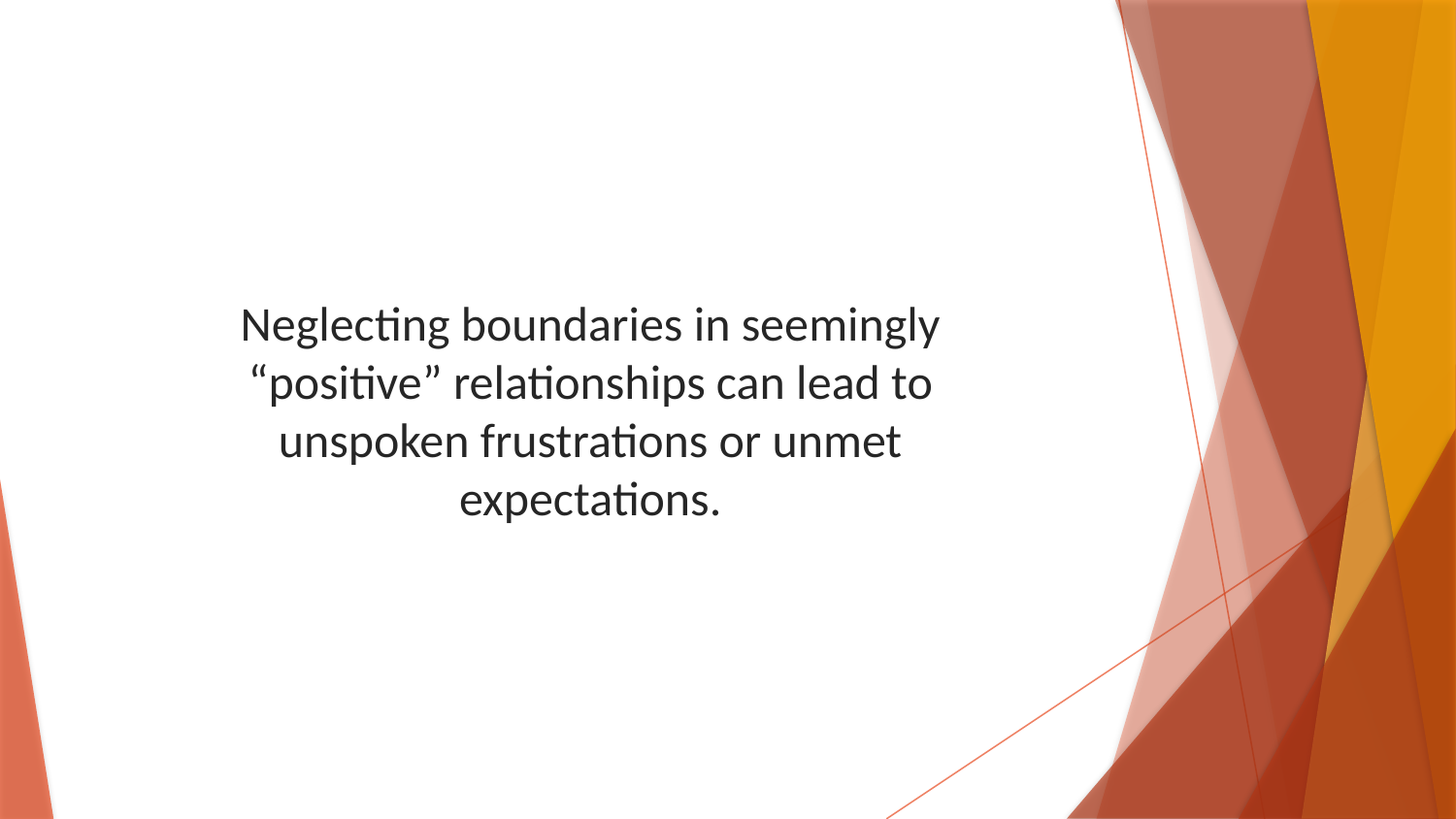

Neglecting boundaries in seemingly “positive” relationships can lead to unspoken frustrations or unmet expectations.